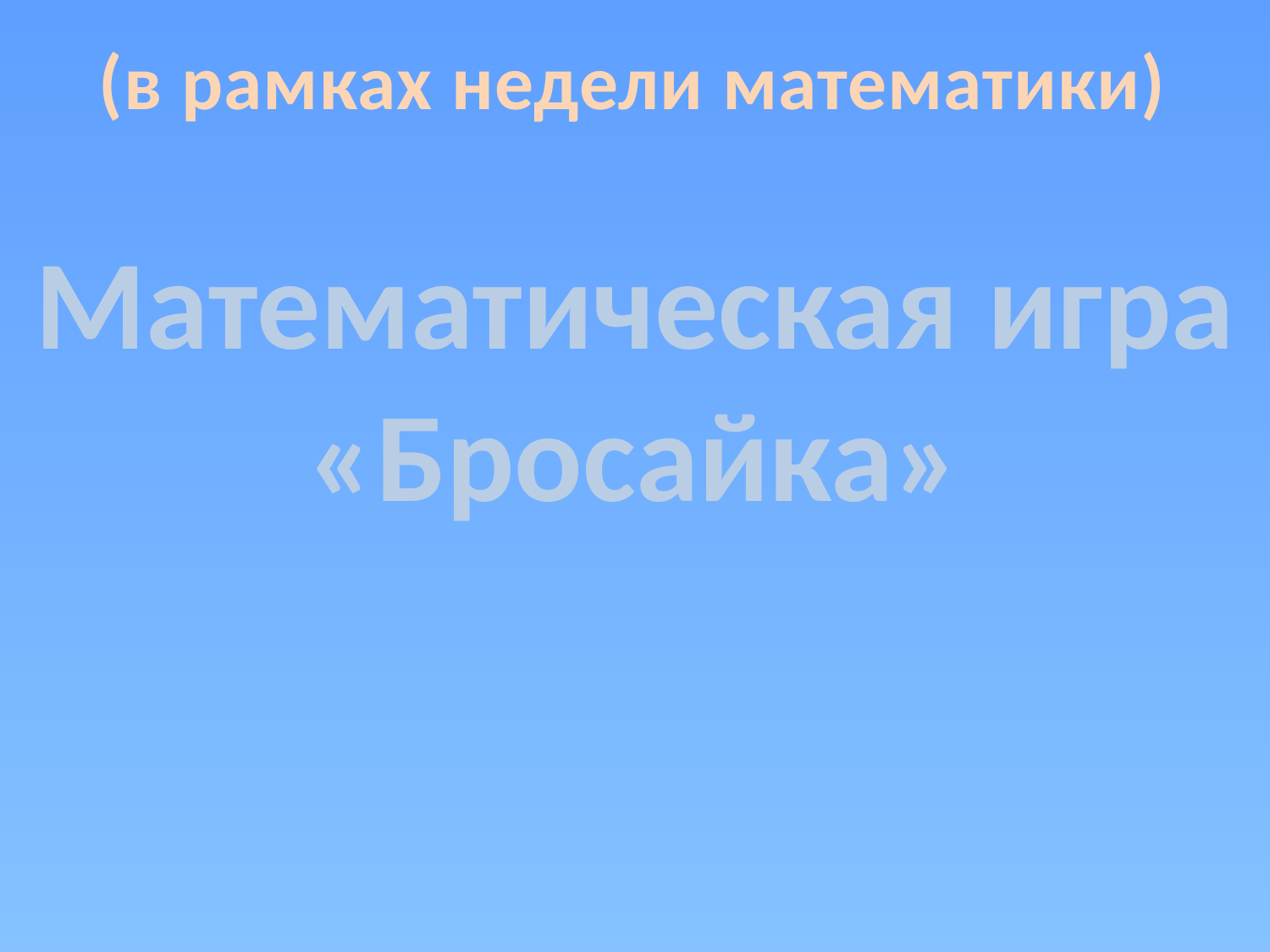

(в рамках недели математики)
Математическая игра
«Бросайка»